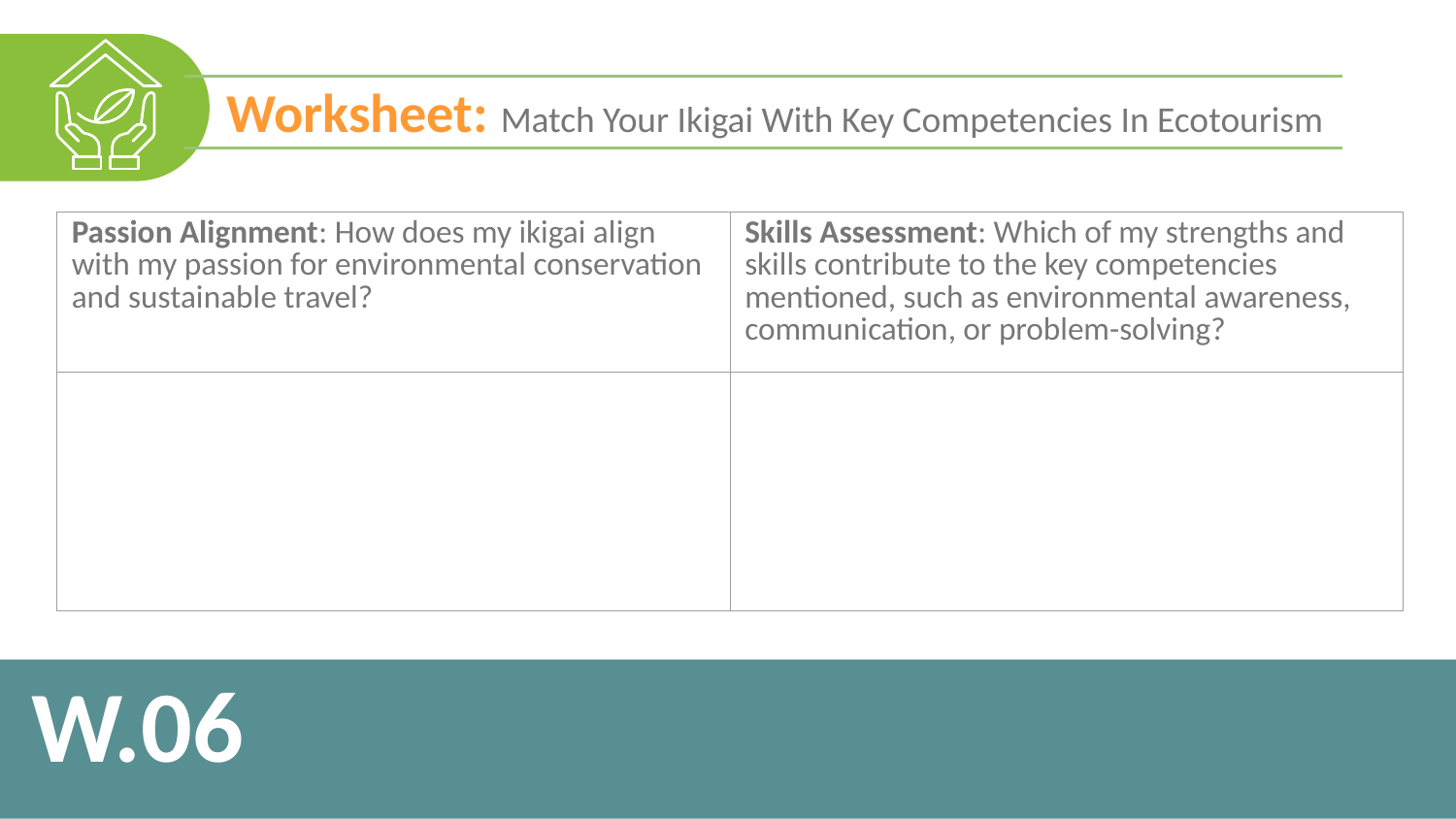

Worksheet: Match Your Ikigai With Key Competencies In Ecotourism

| Passion Alignment: How does my ikigai align with my passion for environmental conservation and sustainable travel? | Skills Assessment: Which of my strengths and skills contribute to the key competencies mentioned, such as environmental awareness, communication, or problem-solving? |
| --- | --- |
|  |  |

W.06